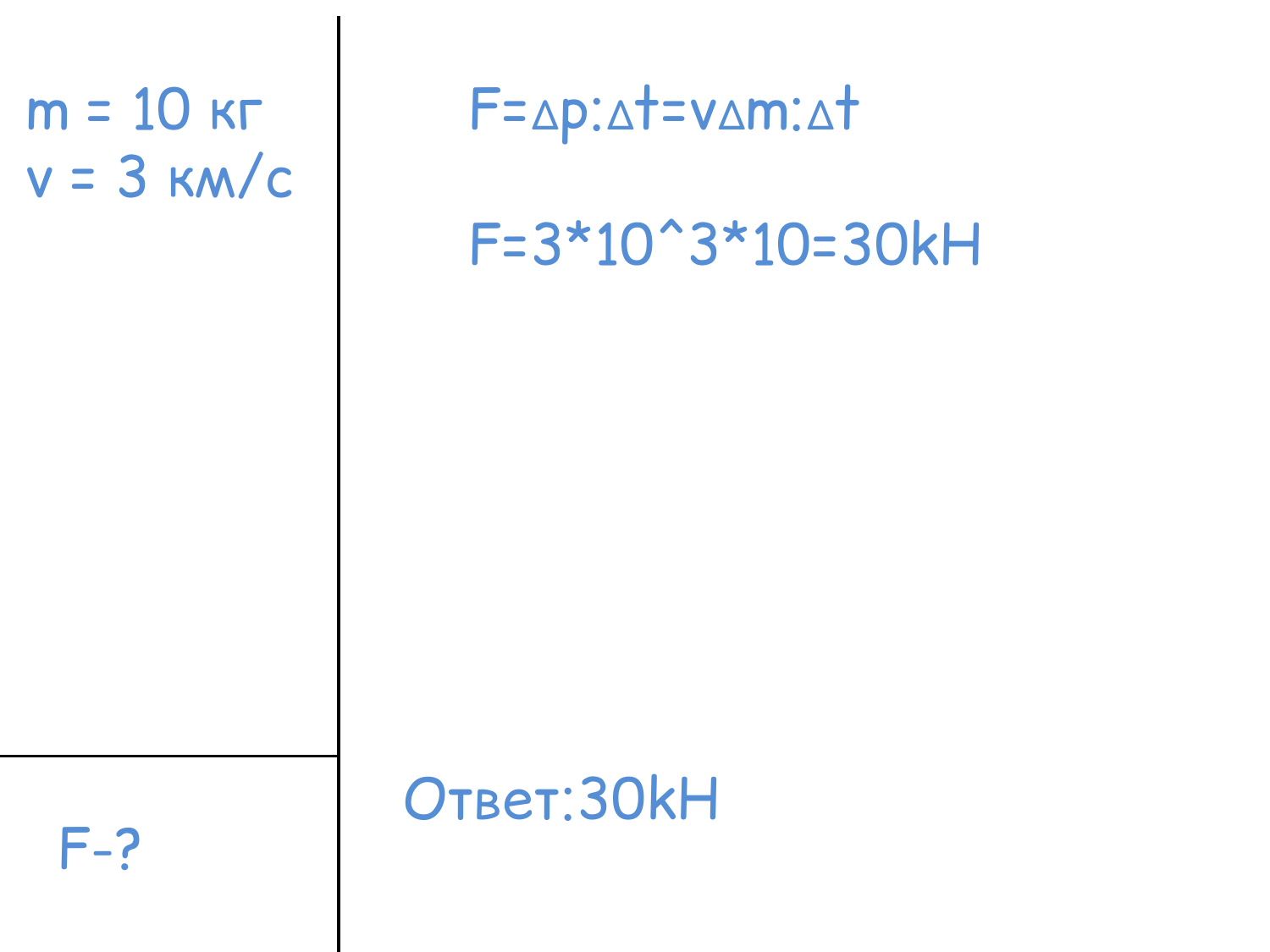

m = 10 кг
v = 3 км/c
F=∆p:∆t=v∆m:∆t

F=3*10^3*10=30kH

Ответ:30kH

F-?